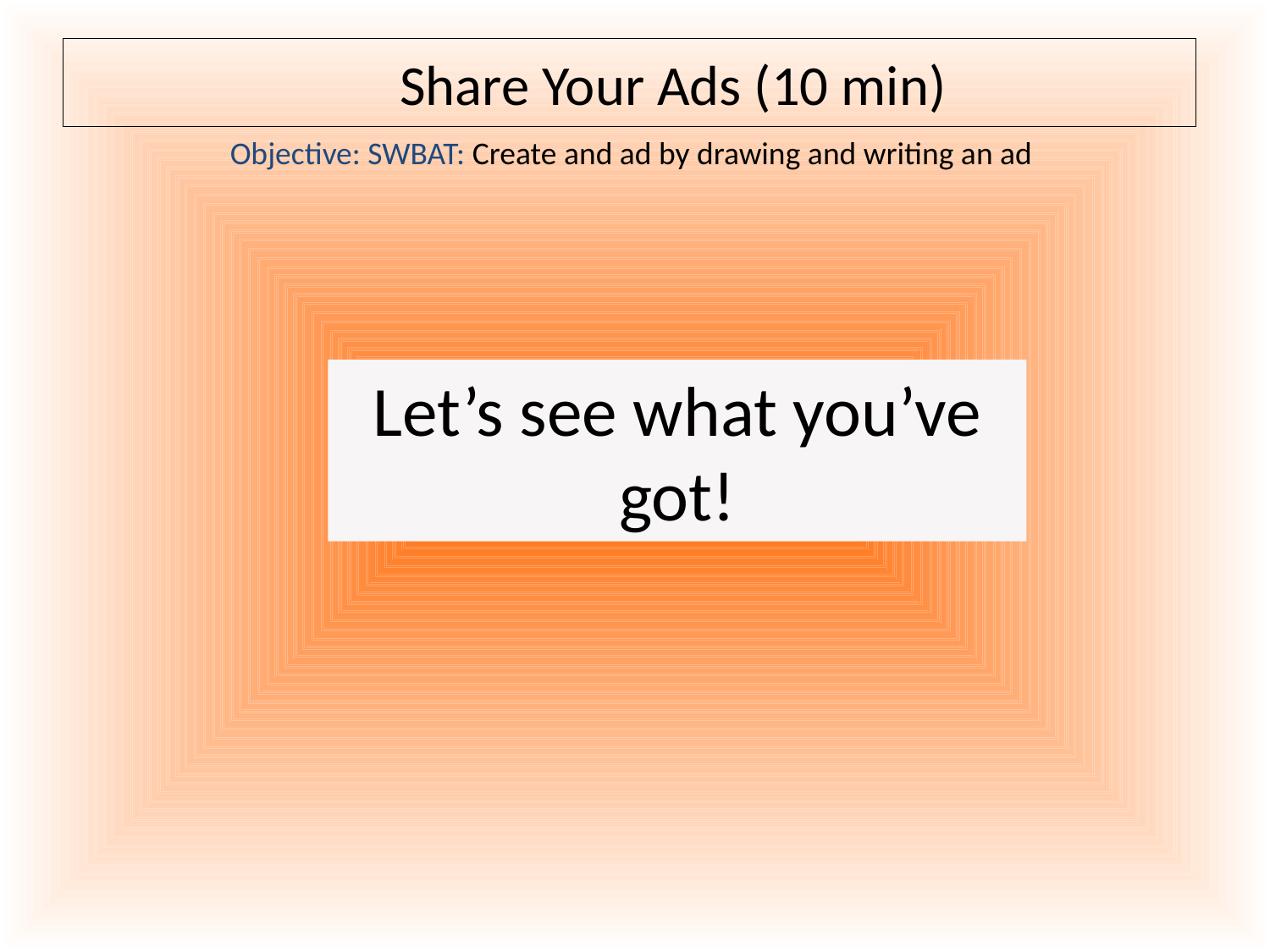

Share Your Ads (10 min)
Objective: SWBAT: Create and ad by drawing and writing an ad
Let’s see what you’ve got!